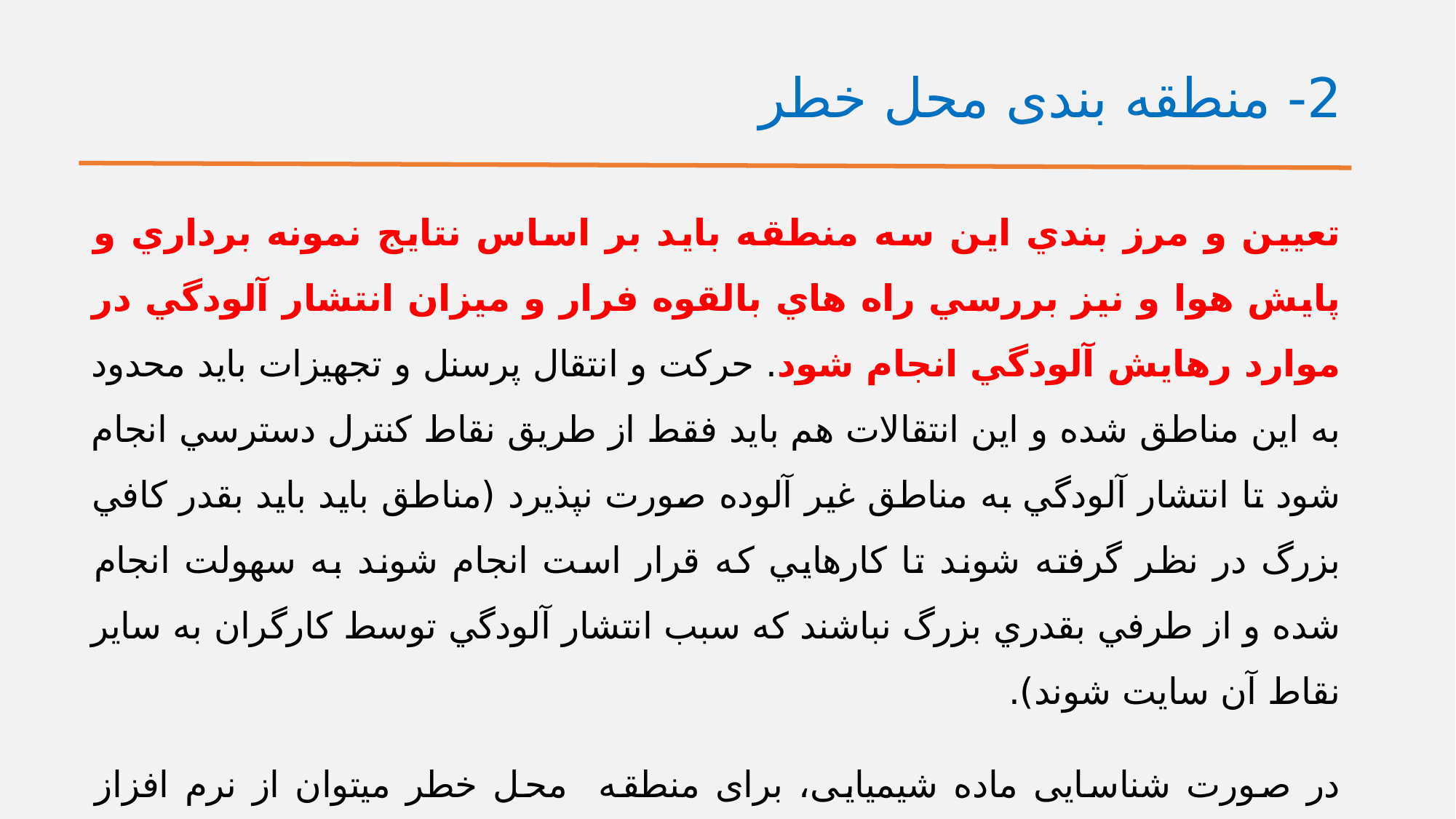

# 2- منطقه بندی محل خطر
تعيين و مرز بندي اين سه منطقه بايد بر اساس نتايج نمونه برداري و پايش هوا و نيز بررسي راه هاي بالقوه فرار و ميزان انتشار آلودگي در موارد رهايش آلودگي انجام شود. حركت و انتقال پرسنل و تجهيزات بايد محدود به اين مناطق شده و اين انتقالات هم بايد فقط از طريق نقاط كنترل دسترسي انجام شود تا انتشار آلودگي به مناطق غير آلوده صورت نپذيرد (مناطق بايد بايد بقدر كافي بزرگ در نظر گرفته شوند تا كارهايي كه قرار است انجام شوند به سهولت انجام شده و از طرفي بقدري بزرگ نباشند كه سبب انتشار آلودگي توسط كارگران به ساير نقاط آن سايت شوند).
در صورت شناسایی ماده شیمیایی، برای منطقه  محل خطر می­توان از نرم افزاز راهنمای واکنش در شرایط اضطراری (ERG) استفاده نمود. داده های موردنیاز این نرم افزار شامل میزان نشت ماده شیمیایی (زیر 208 کیلوگرم نشت کوچک و بالای 208 کیلوگرم نشت بزرگ)، سرعت و جهت جریان باد و زمان حادثه (روز یا شب) می باشد.